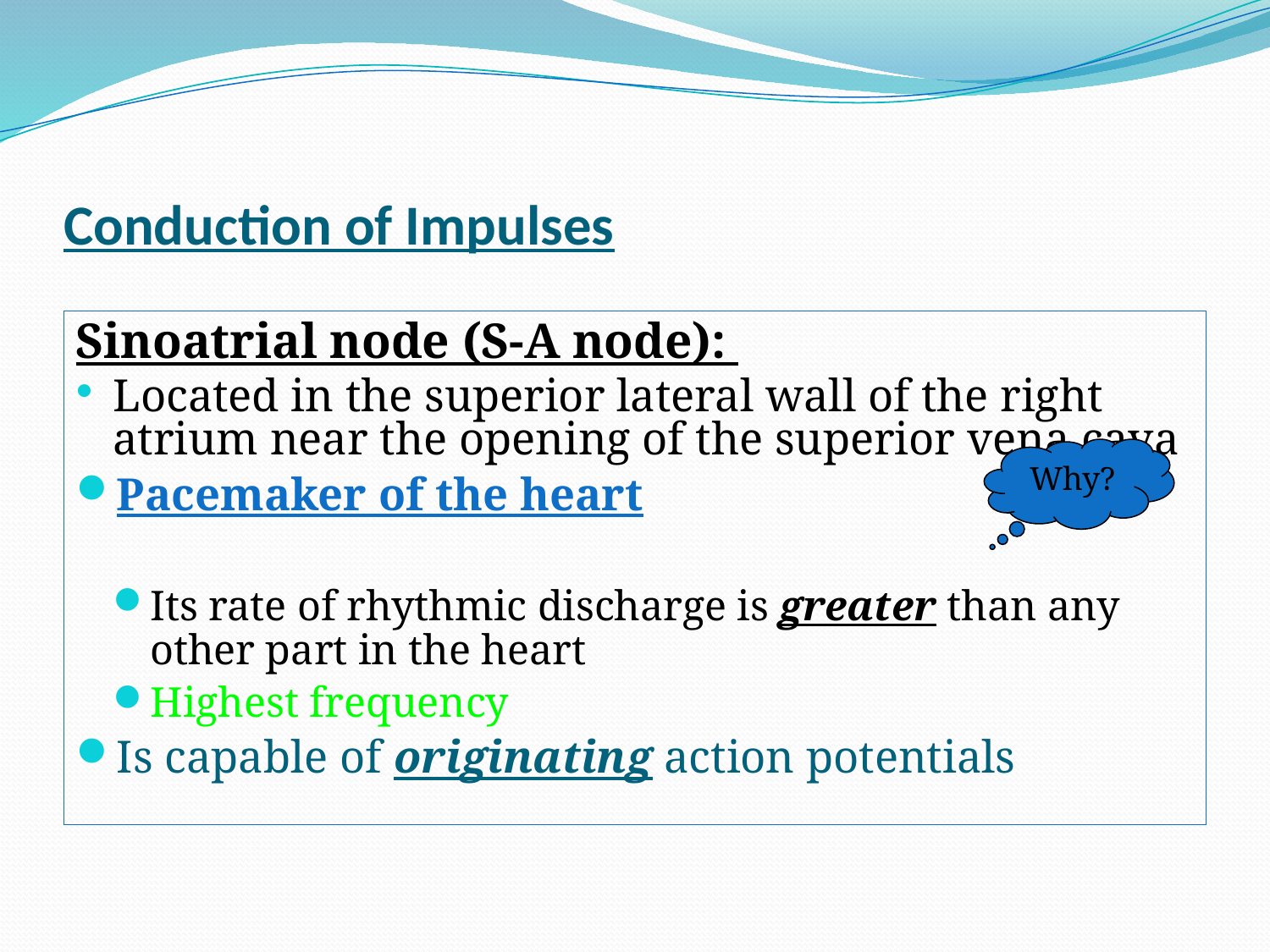

# Conduction of Impulses
Sinoatrial node (S-A node):
Located in the superior lateral wall of the right atrium near the opening of the superior vena cava
Pacemaker of the heart

Its rate of rhythmic discharge is greater than any other part in the heart
Highest frequency
Is capable of originating action potentials

Why?